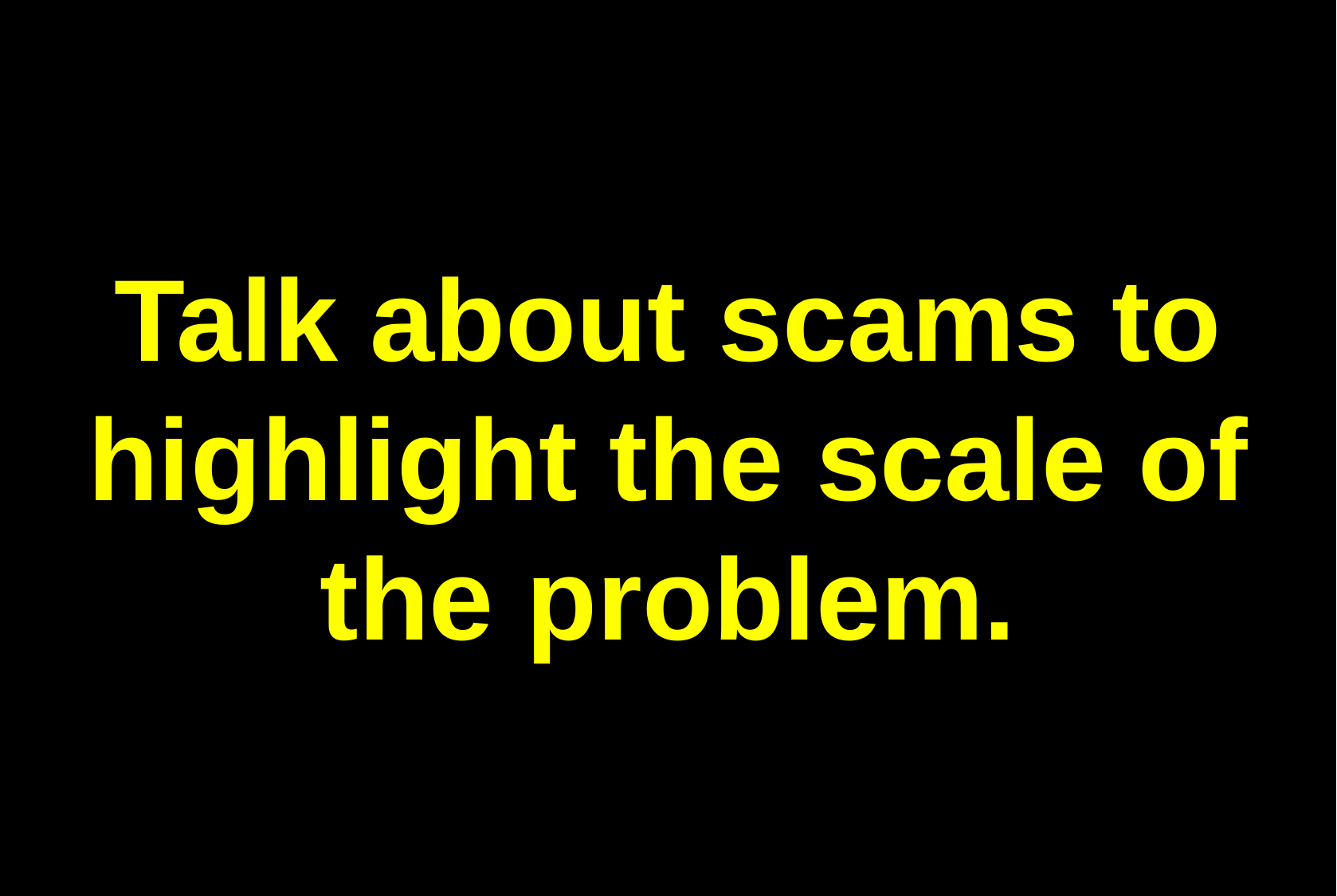

Talk about scams to highlight the scale of the problem.